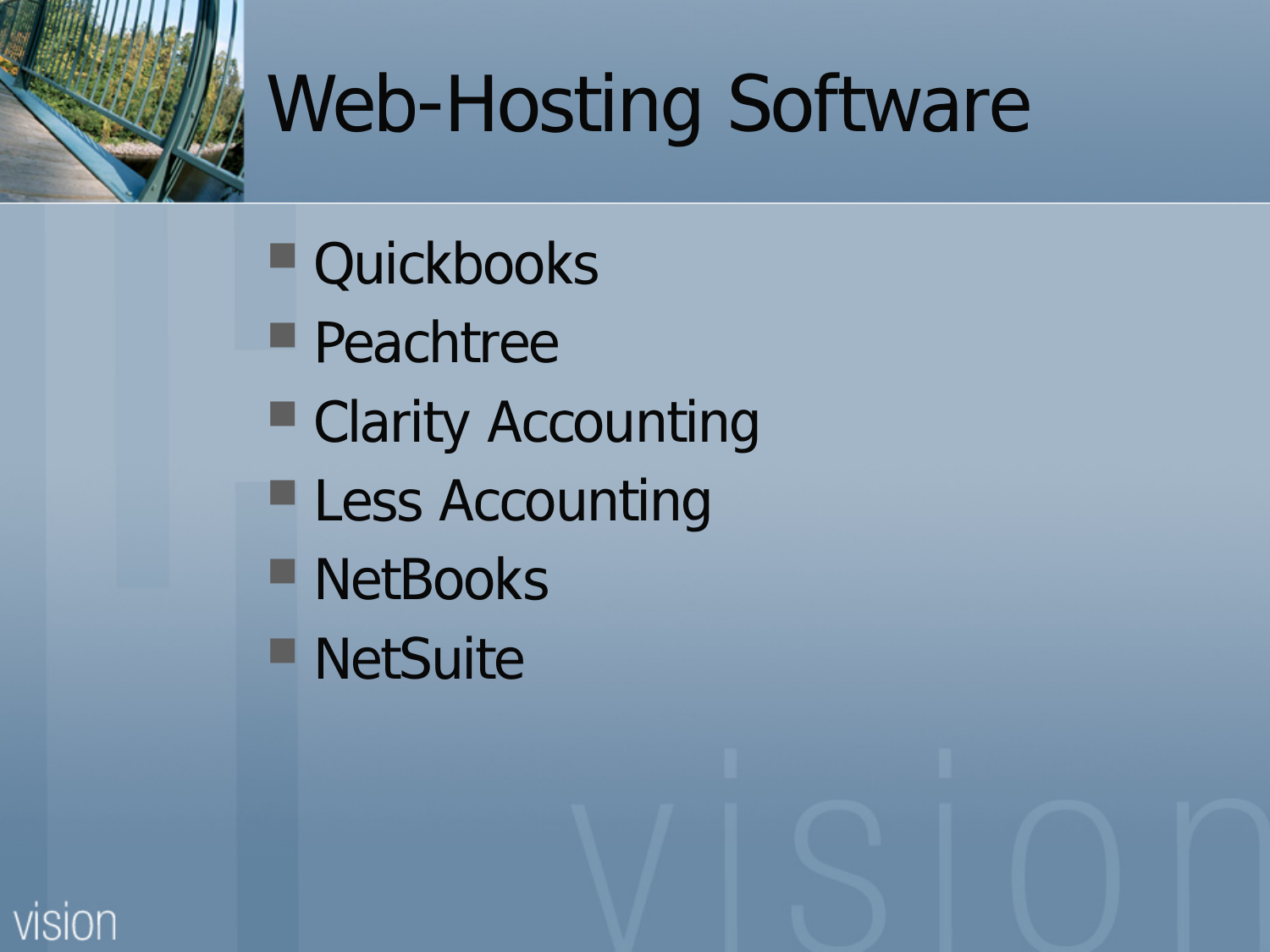

# Web-Hosting Software
Quickbooks
Peachtree
Clarity Accounting
Less Accounting
NetBooks
NetSuite